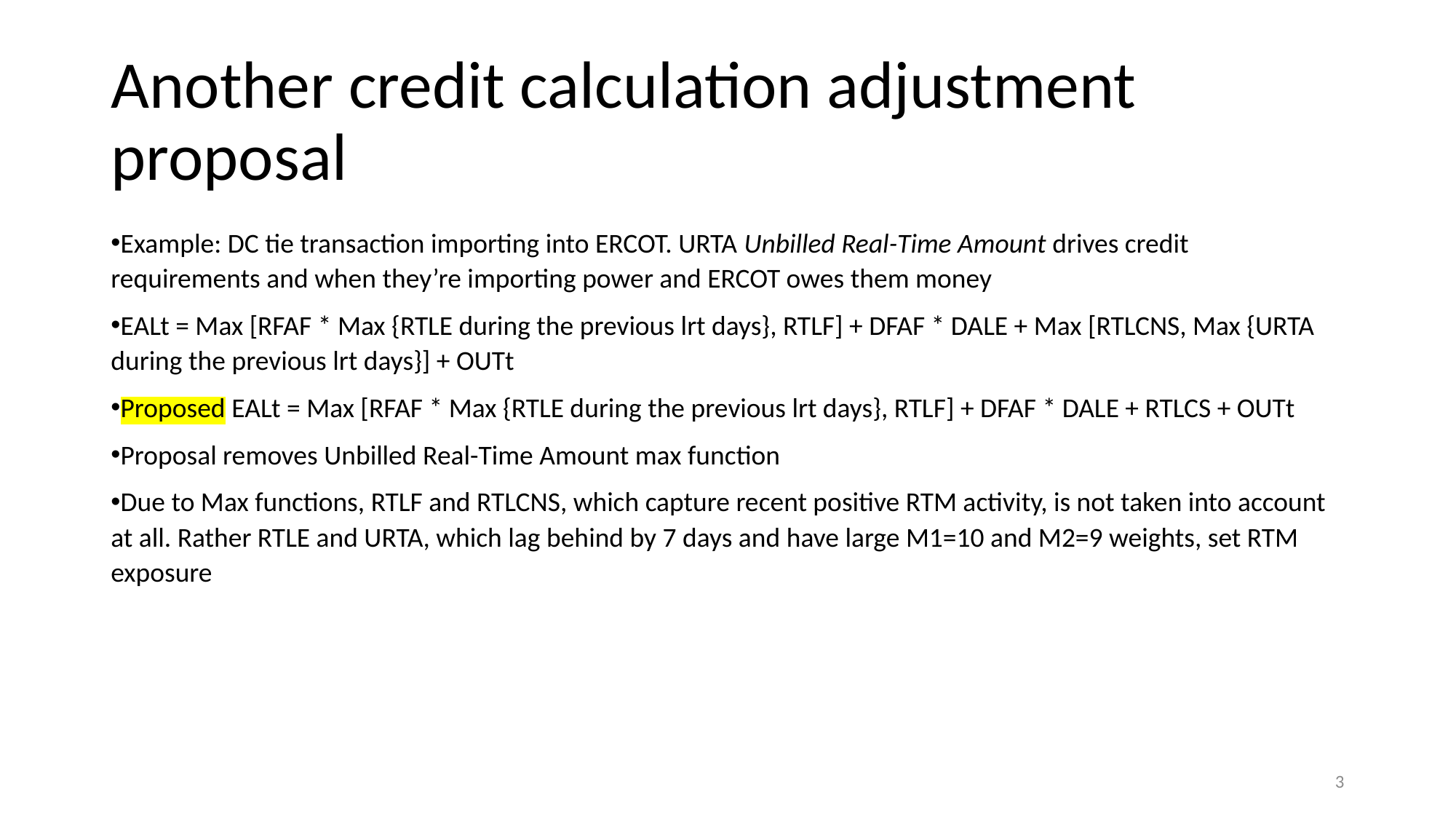

# Another credit calculation adjustment proposal
Example: DC tie transaction importing into ERCOT. URTA Unbilled Real-Time Amount drives credit requirements and when they’re importing power and ERCOT owes them money
EALt = Max [RFAF * Max {RTLE during the previous lrt days}, RTLF] + DFAF * DALE + Max [RTLCNS, Max {URTA during the previous lrt days}] + OUTt
Proposed EALt = Max [RFAF * Max {RTLE during the previous lrt days}, RTLF] + DFAF * DALE + RTLCS + OUTt
Proposal removes Unbilled Real-Time Amount max function
Due to Max functions, RTLF and RTLCNS, which capture recent positive RTM activity, is not taken into account at all. Rather RTLE and URTA, which lag behind by 7 days and have large M1=10 and M2=9 weights, set RTM exposure

3